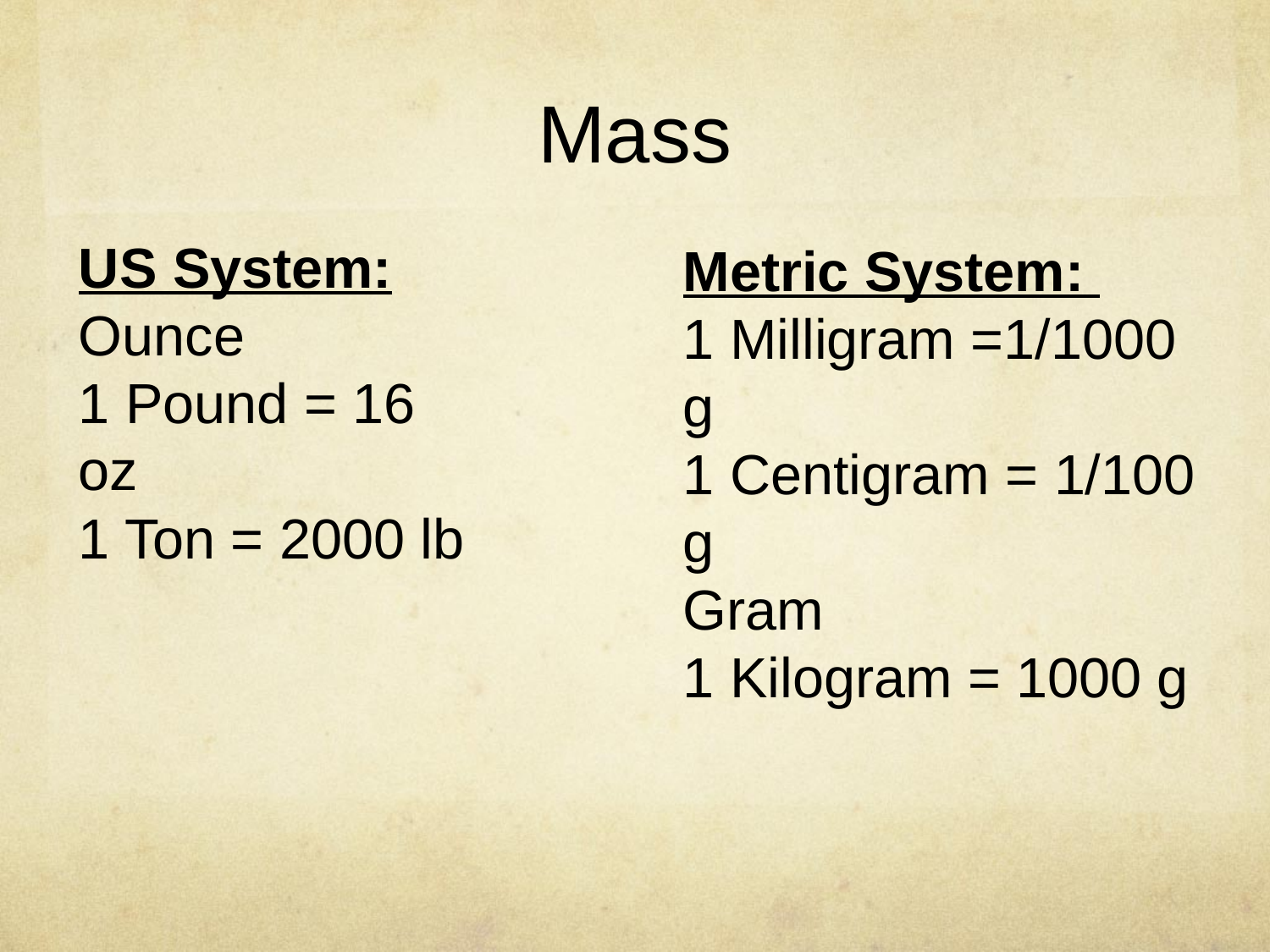

# Mass
US System:
Ounce
1 Pound = 16 oz
1 Ton = 2000 lb
Metric System:
1 Milligram =1/1000 g
1 Centigram = 1/100 g
Gram
1 Kilogram = 1000 g